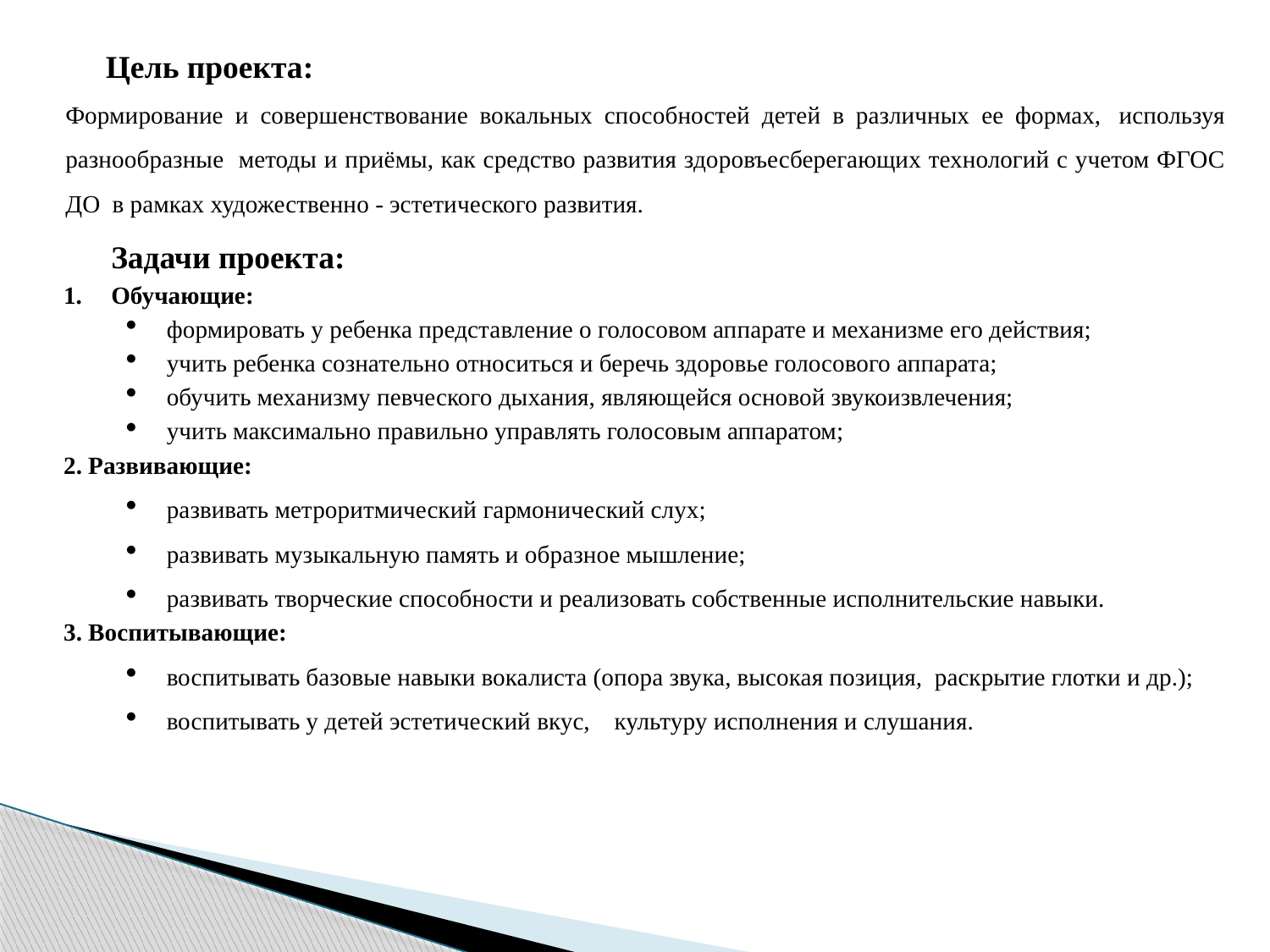

Цель проекта:
Формирование и совершенствование вокальных способностей детей в различных ее формах,  используя разнообразные  методы и приёмы, как средство развития здоровъесберегающих технологий с учетом ФГОС ДО  в рамках художественно - эстетического развития.
Задачи проекта:
Обучающие:
формировать у ребенка представление о голосовом аппарате и механизме его действия;
учить ребенка сознательно относиться и беречь здоровье голосового аппарата;
обучить механизму певческого дыхания, являющейся основой звукоизвлечения;
учить максимально правильно управлять голосовым аппаратом;
2. Развивающие:
развивать метроритмический гармонический слух;
развивать музыкальную память и образное мышление;
развивать творческие способности и реализовать собственные исполнительские навыки.
3. Воспитывающие:
воспитывать базовые навыки вокалиста (опора звука, высокая позиция,  раскрытие глотки и др.);
воспитывать у детей эстетический вкус,    культуру исполнения и слушания.